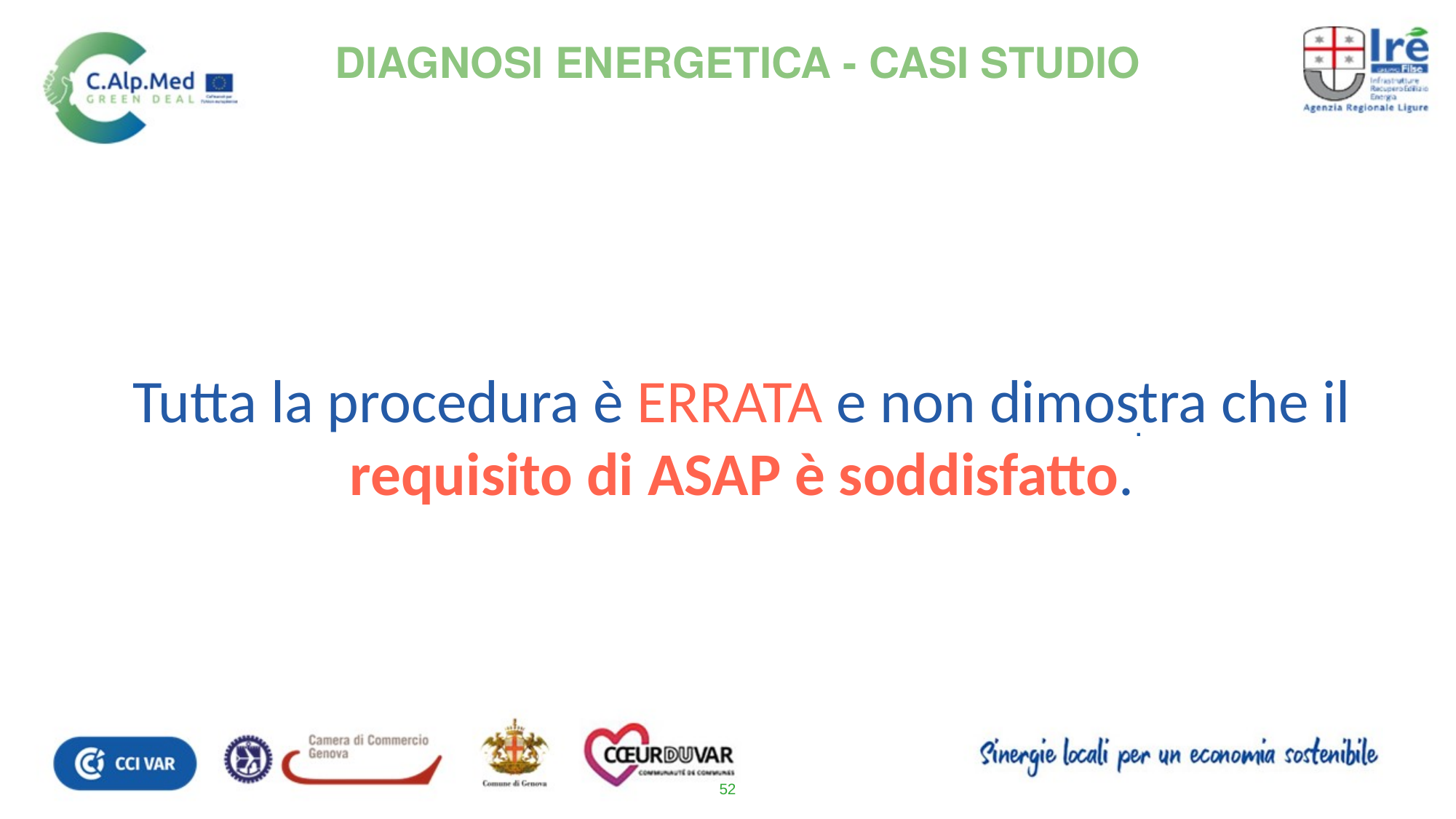

Diagnosi energetica - Casi studio

Tutta la procedura è ERRATA e non dimostra che il requisito di ASAP è soddisfatto.
.
52